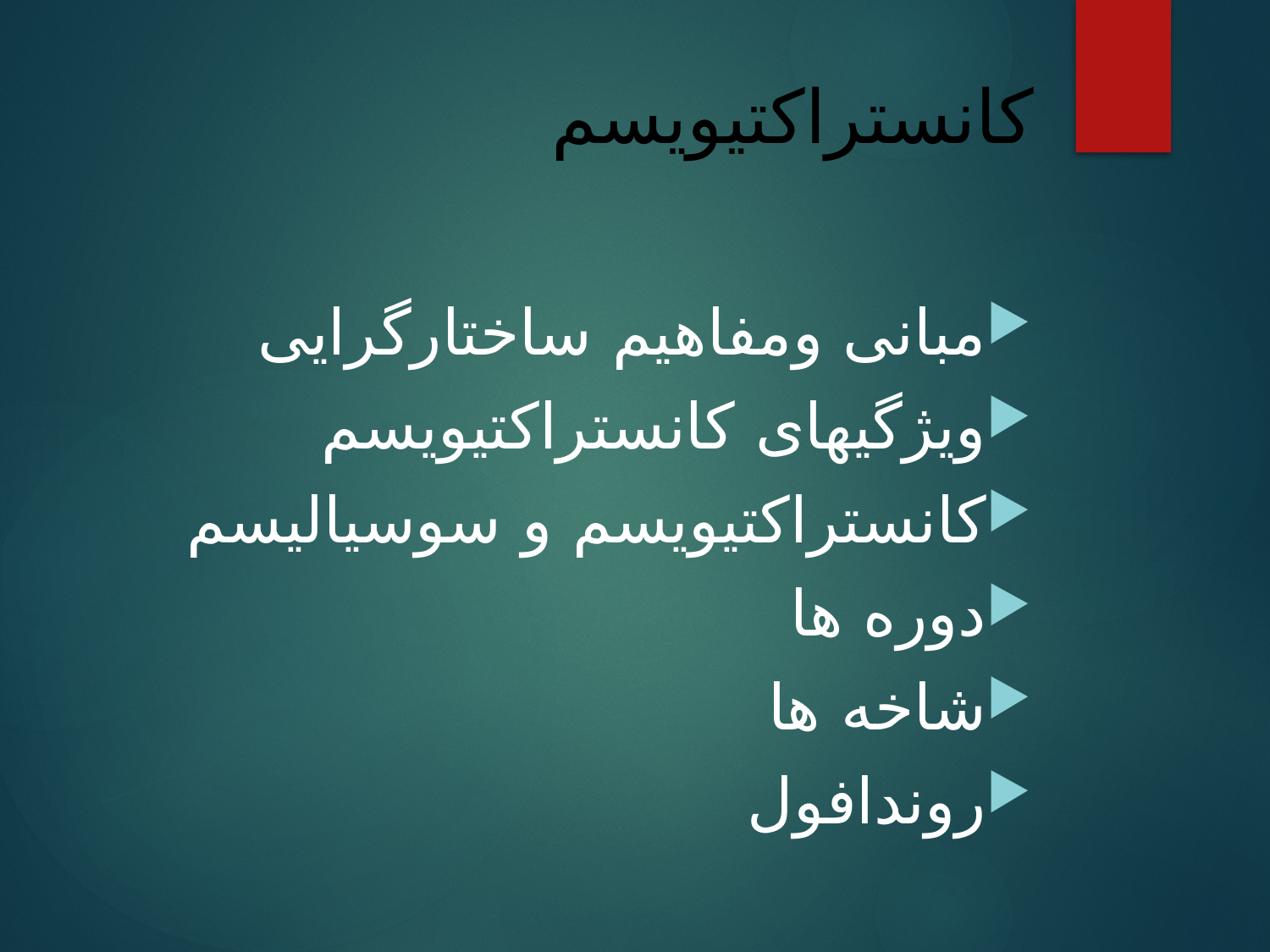

# کانستراکتیویسم
مبانی ومفاهیم ساختارگرایی
ویژگیهای كانستراكتیویسم
کانستراکتیویسم و سوسیالیسم
دوره ها
شاخه ها
روندافول